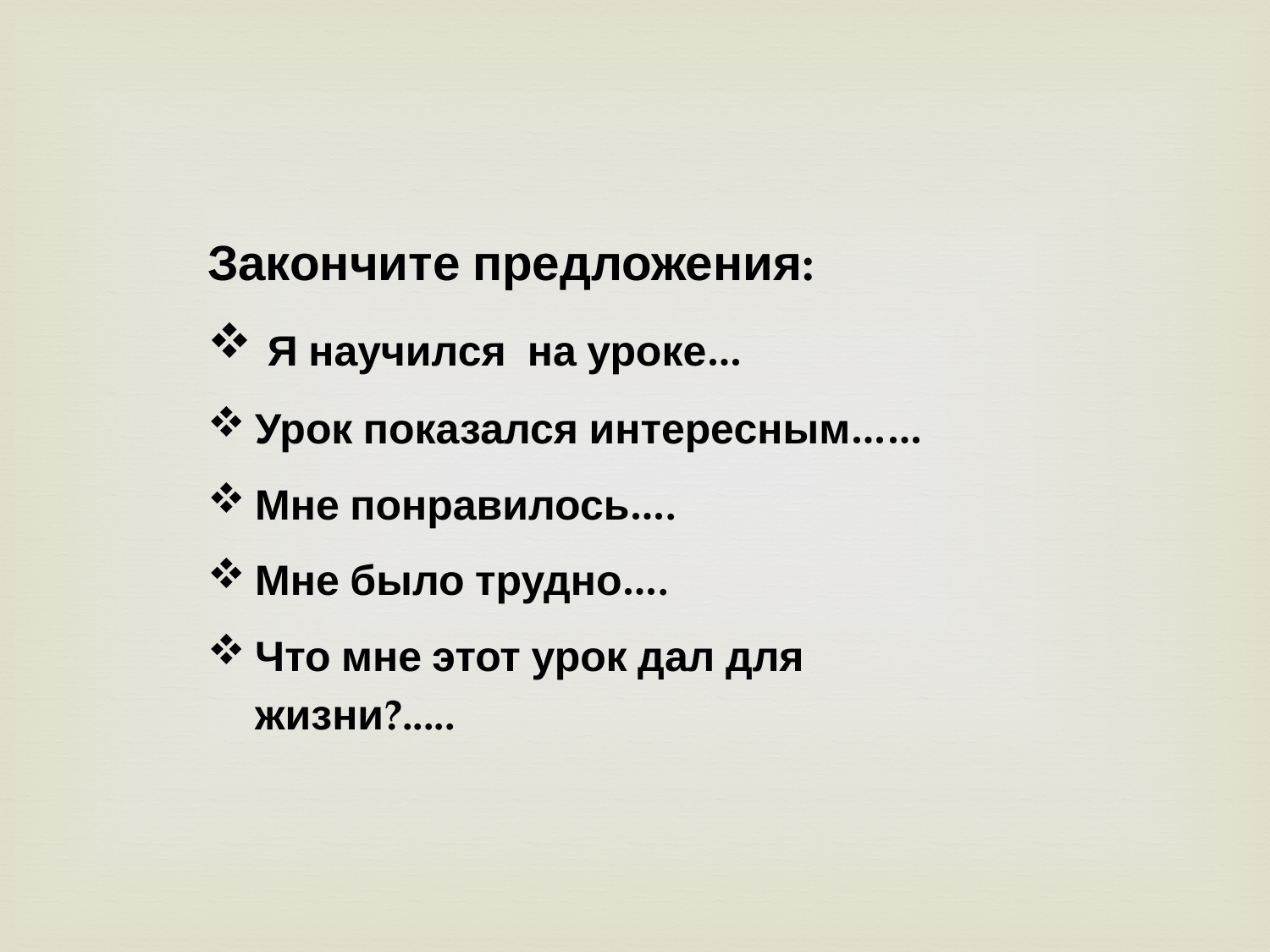

Закончите предложения:
 Я научился  на уроке…
Урок показался интересным……
Мне понравилось….
Мне было трудно….
Что мне этот урок дал для жизни?.....